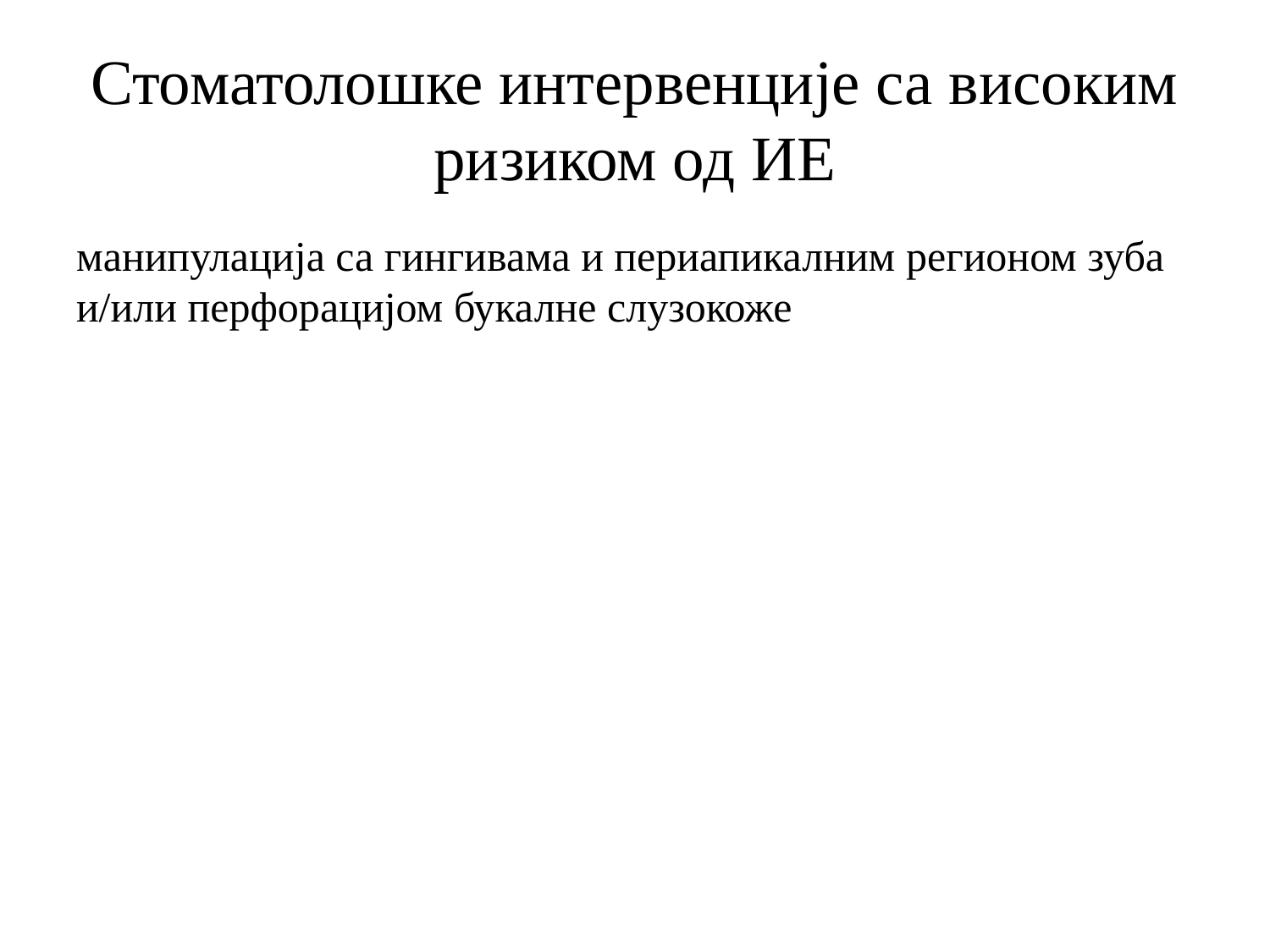

# Стоматолошке интервенције са високим ризиком од ИЕ
манипулација са гингивама и периапикалним регионом зуба и/или перфорацијом букалне слузокоже